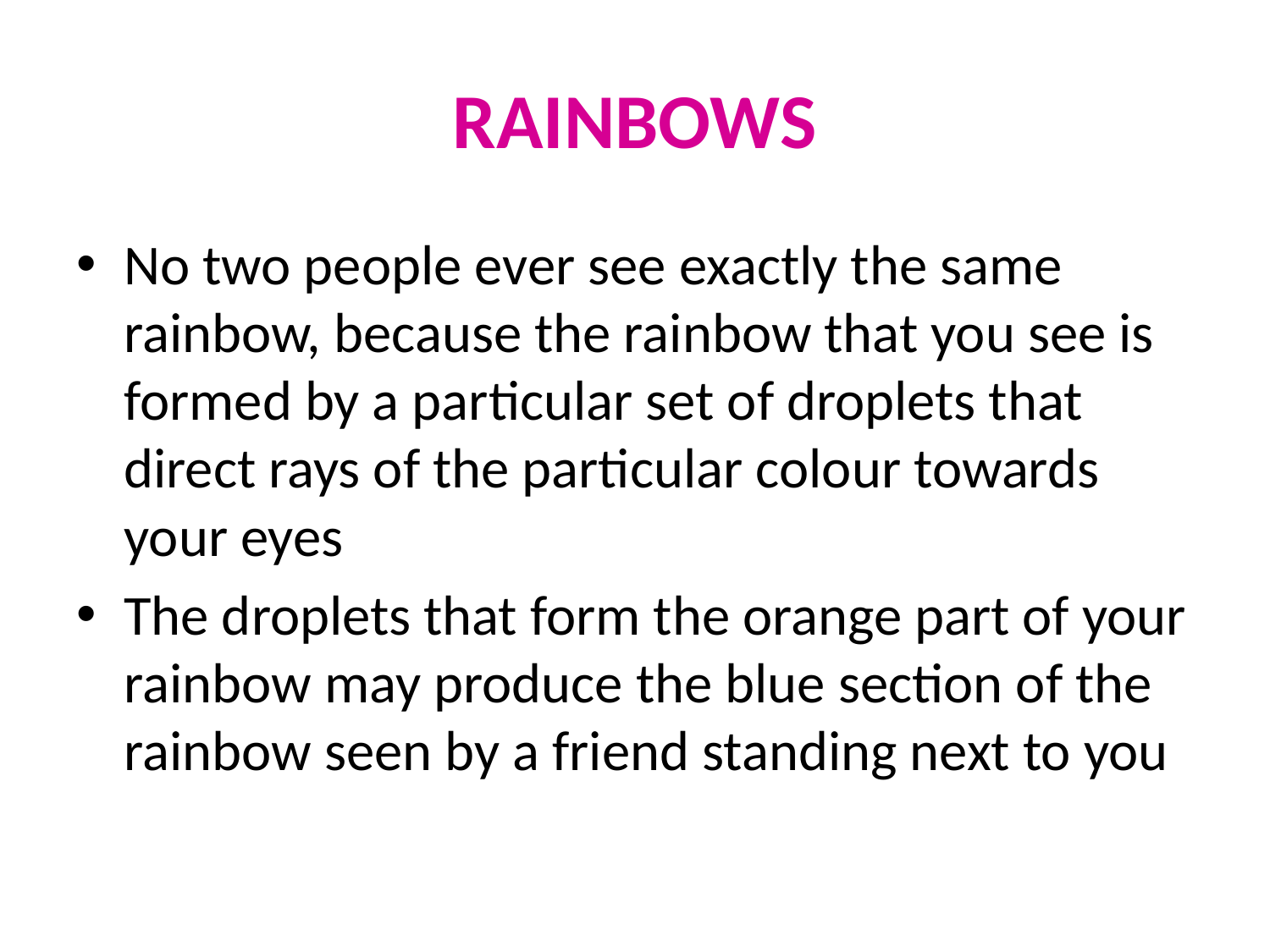

# RAINBOWS
No two people ever see exactly the same rainbow, because the rainbow that you see is formed by a particular set of droplets that direct rays of the particular colour towards your eyes
The droplets that form the orange part of your rainbow may produce the blue section of the rainbow seen by a friend standing next to you